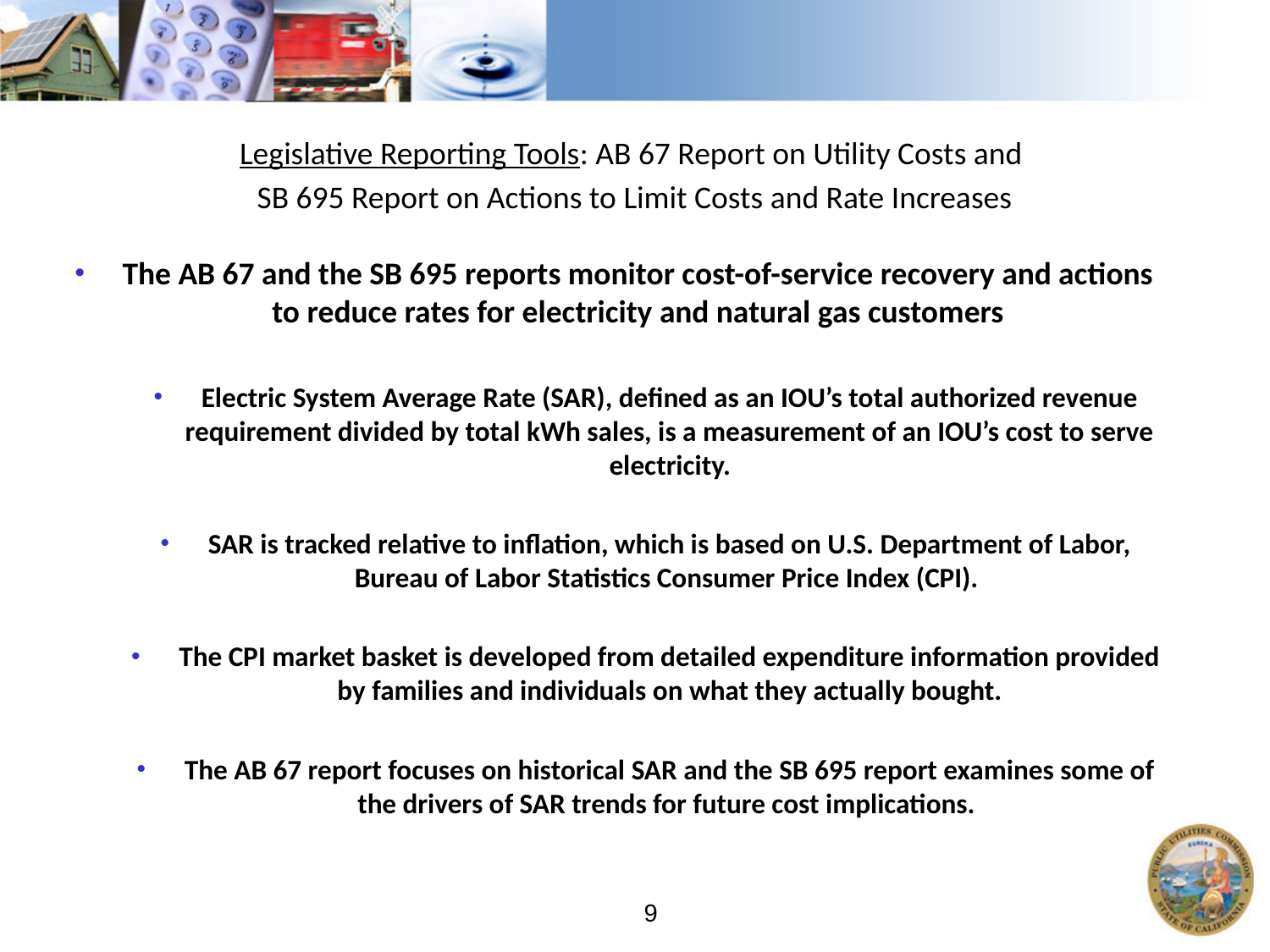

Legislative Reporting Tools: AB 67 Report on Utility Costs and
SB 695 Report on Actions to Limit Costs and Rate Increases
The AB 67 and the SB 695 reports monitor cost-of-service recovery and actions to reduce rates for electricity and natural gas customers

Electric System Average Rate (SAR), defined as an IOU’s total authorized revenue requirement divided by total kWh sales, is a measurement of an IOU’s cost to serve electricity.

SAR is tracked relative to inflation, which is based on U.S. Department of Labor, Bureau of Labor Statistics Consumer Price Index (CPI).

The CPI market basket is developed from detailed expenditure information provided by families and individuals on what they actually bought.

The AB 67 report focuses on historical SAR and the SB 695 report examines some of the drivers of SAR trends for future cost implications.

9